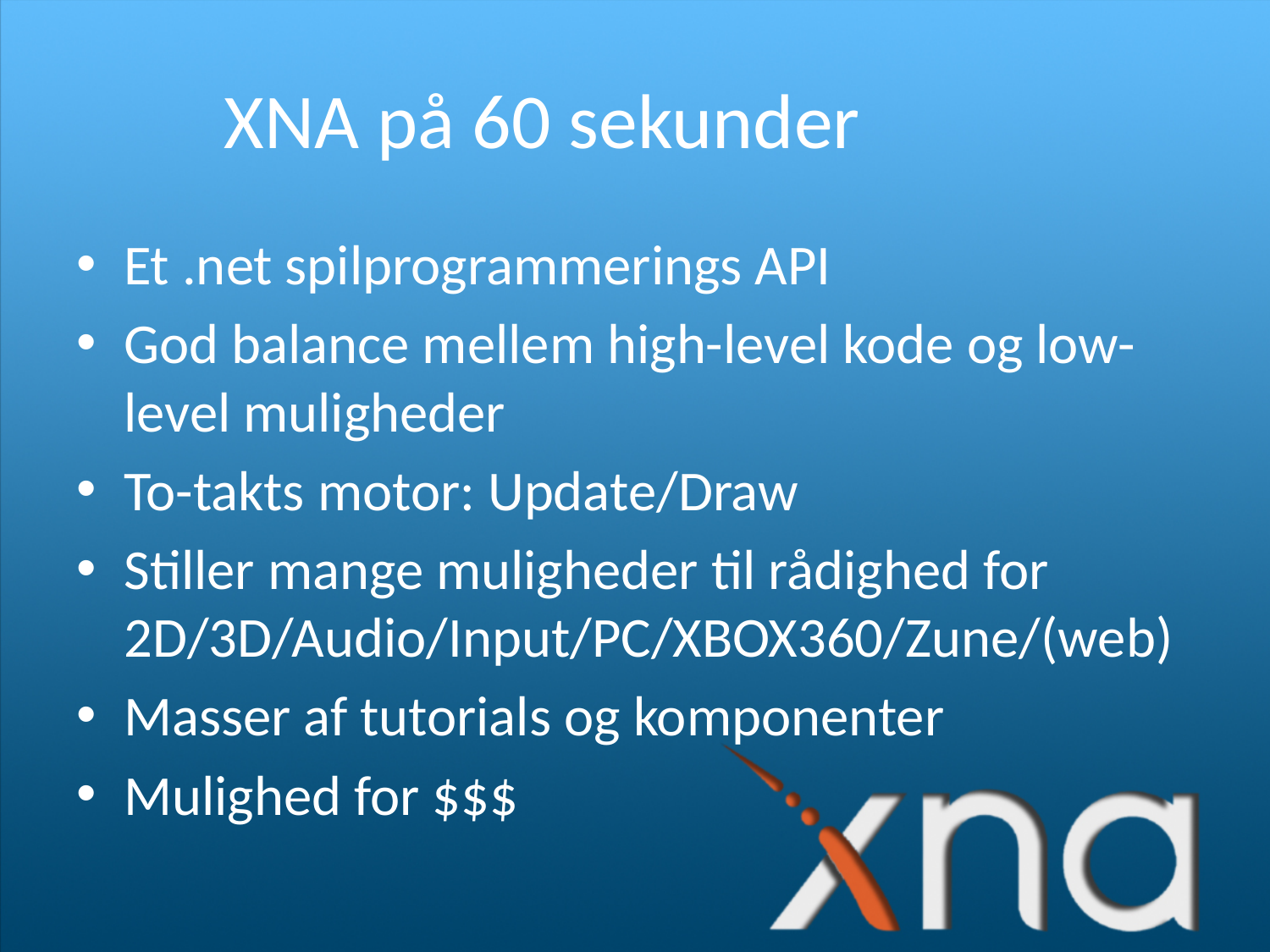

# XNA på 60 sekunder
Et .net spilprogrammerings API
God balance mellem high-level kode og low-level muligheder
To-takts motor: Update/Draw
Stiller mange muligheder til rådighed for 2D/3D/Audio/Input/PC/XBOX360/Zune/(web)
Masser af tutorials og komponenter
Mulighed for $$$